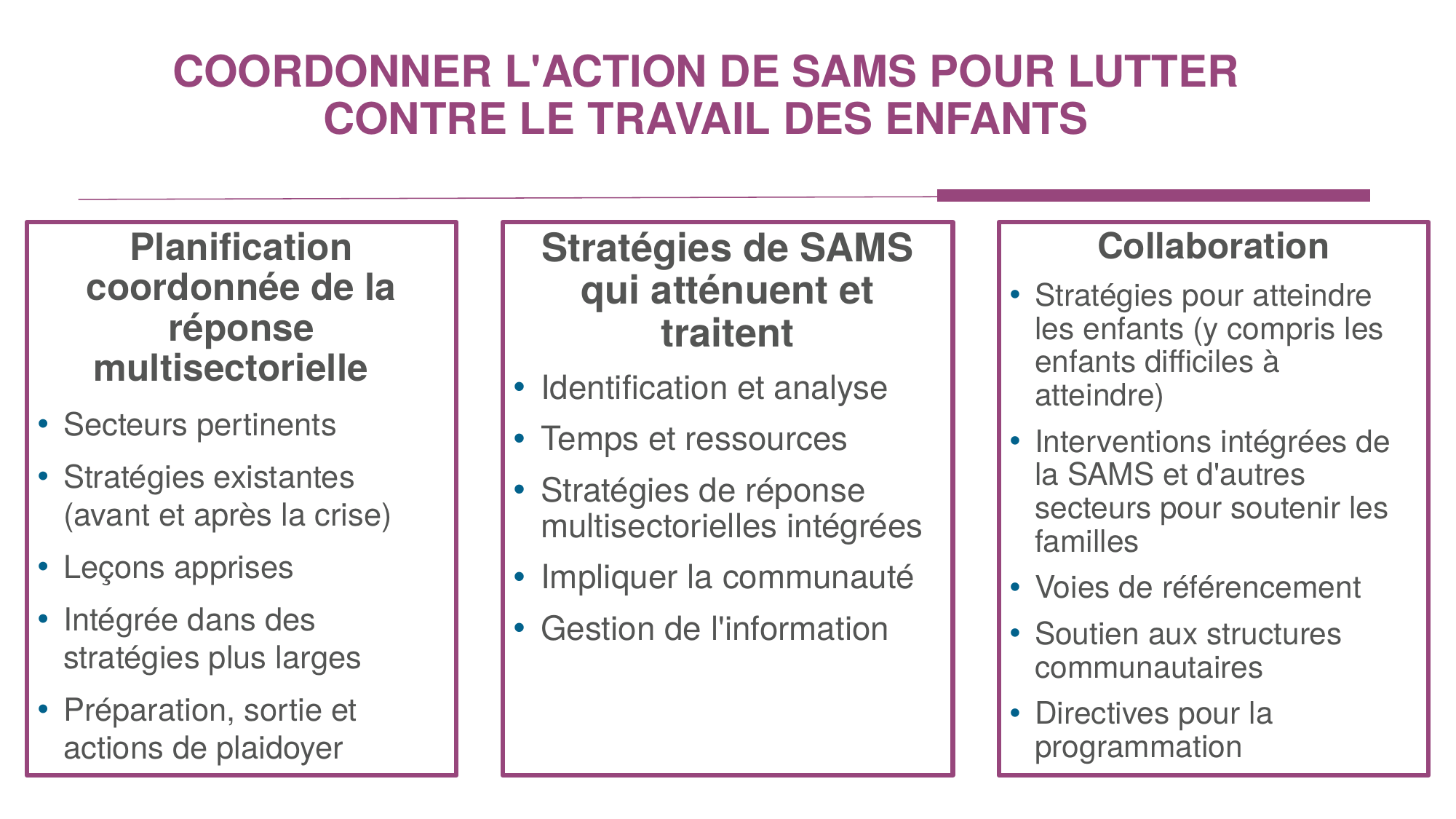

# COORDONNER L'ACTION DE SAMS POUR LUTTER CONTRE LE TRAVAIL DES ENFANTS
Planification coordonnée de la réponse multisectorielle
Secteurs pertinents
Stratégies existantes (avant et après la crise)
Leçons apprises
Intégrée dans des stratégies plus larges
Préparation, sortie et actions de plaidoyer
Stratégies de SAMS qui atténuent et traitent
Identification et analyse
Temps et ressources
Stratégies de réponse multisectorielles intégrées
Impliquer la communauté
Gestion de l'information
Collaboration
Stratégies pour atteindre les enfants (y compris les enfants difficiles à atteindre)
Interventions intégrées de la SAMS et d'autres secteurs pour soutenir les familles
Voies de référencement
Soutien aux structures communautaires
Directives pour la programmation